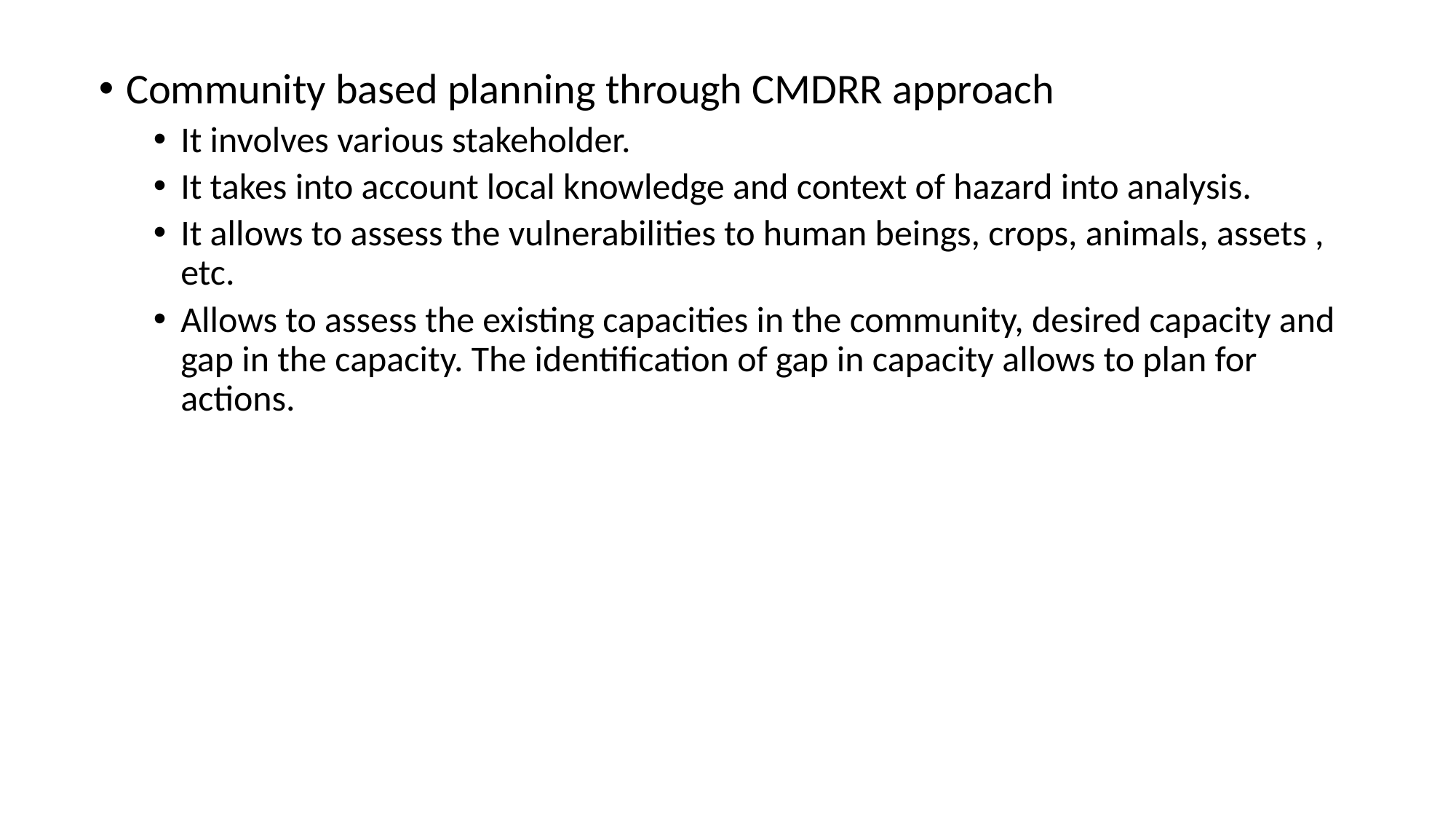

Community based planning through CMDRR approach
It involves various stakeholder.
It takes into account local knowledge and context of hazard into analysis.
It allows to assess the vulnerabilities to human beings, crops, animals, assets , etc.
Allows to assess the existing capacities in the community, desired capacity and gap in the capacity. The identification of gap in capacity allows to plan for actions.